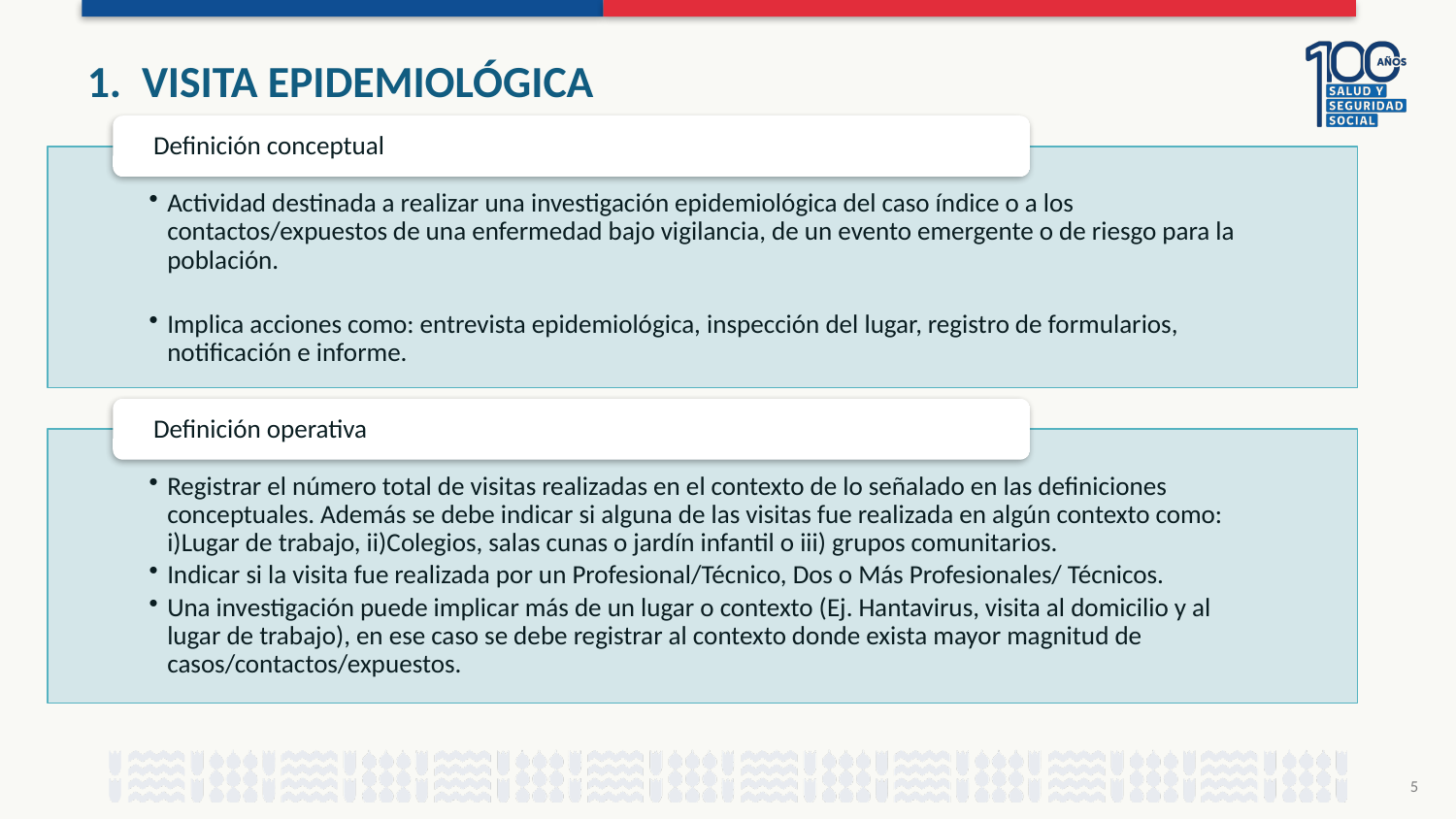

# VISITA EPIDEMIOLÓGICA
Actividad destinada a realizar una investigación epidemiológica del caso índice o a los contactos/expuestos de una enfermedad bajo vigilancia, de un evento emergente o de riesgo para la población.

Implica acciones como: entrevista epidemiológica, inspección del lugar, registro de formularios, notificación e informe.
Definición conceptual
Registrar el número total de visitas realizadas en el contexto de lo señalado en las definiciones conceptuales. Además se debe indicar si alguna de las visitas fue realizada en algún contexto como: i)Lugar de trabajo, ii)Colegios, salas cunas o jardín infantil o iii) grupos comunitarios.
Indicar si la visita fue realizada por un Profesional/Técnico, Dos o Más Profesionales/ Técnicos.
Una investigación puede implicar más de un lugar o contexto (Ej. Hantavirus, visita al domicilio y al lugar de trabajo), en ese caso se debe registrar al contexto donde exista mayor magnitud de casos/contactos/expuestos.
Definición operativa
5